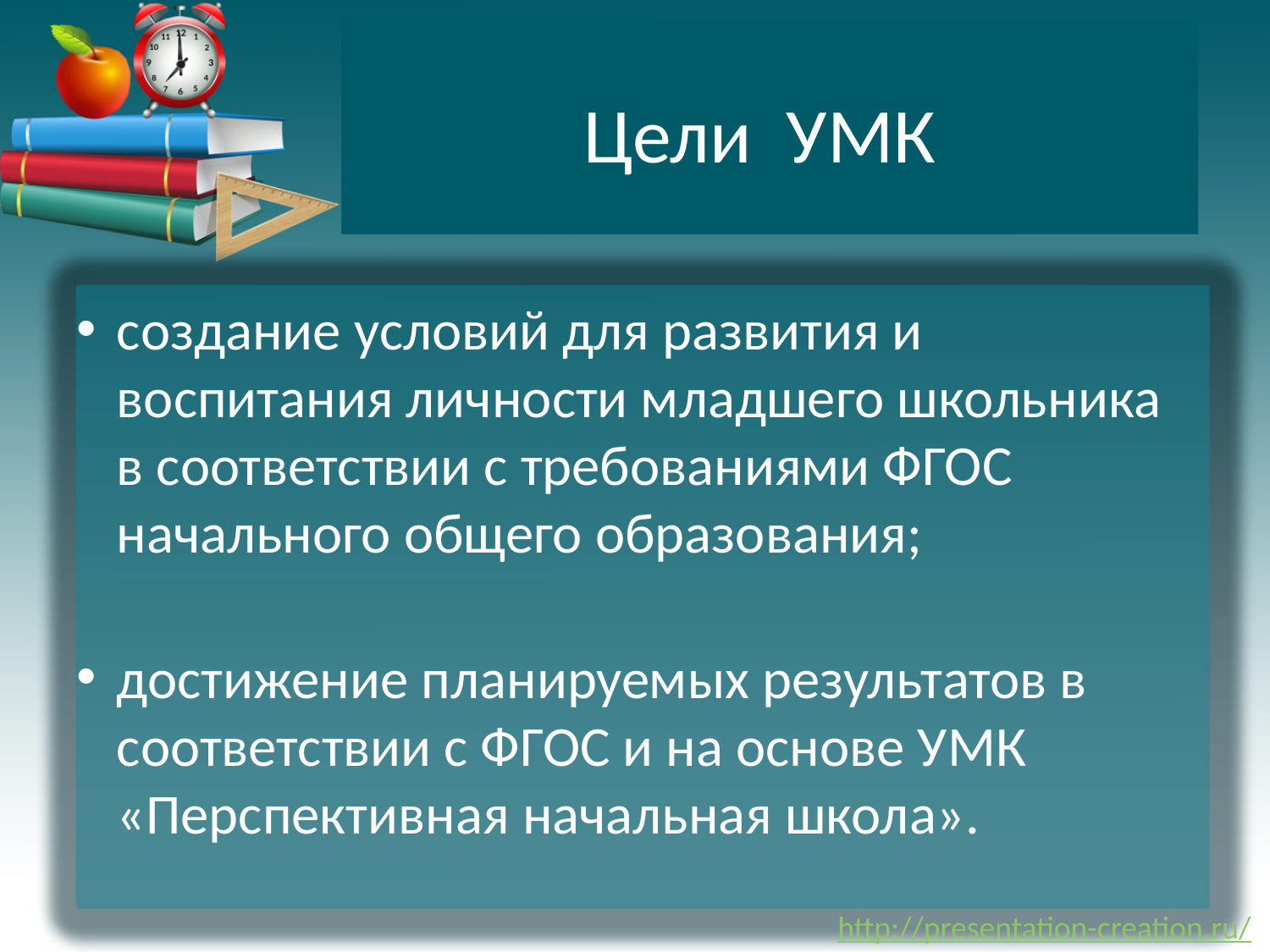

# Цели  УМК
создание условий для развития и воспитания личности младшего школьника в соответствии с требованиями ФГОС начального общего образования;

достижение планируемых результатов в соответствии с ФГОС и на основе УМК «Перспективная начальная школа».